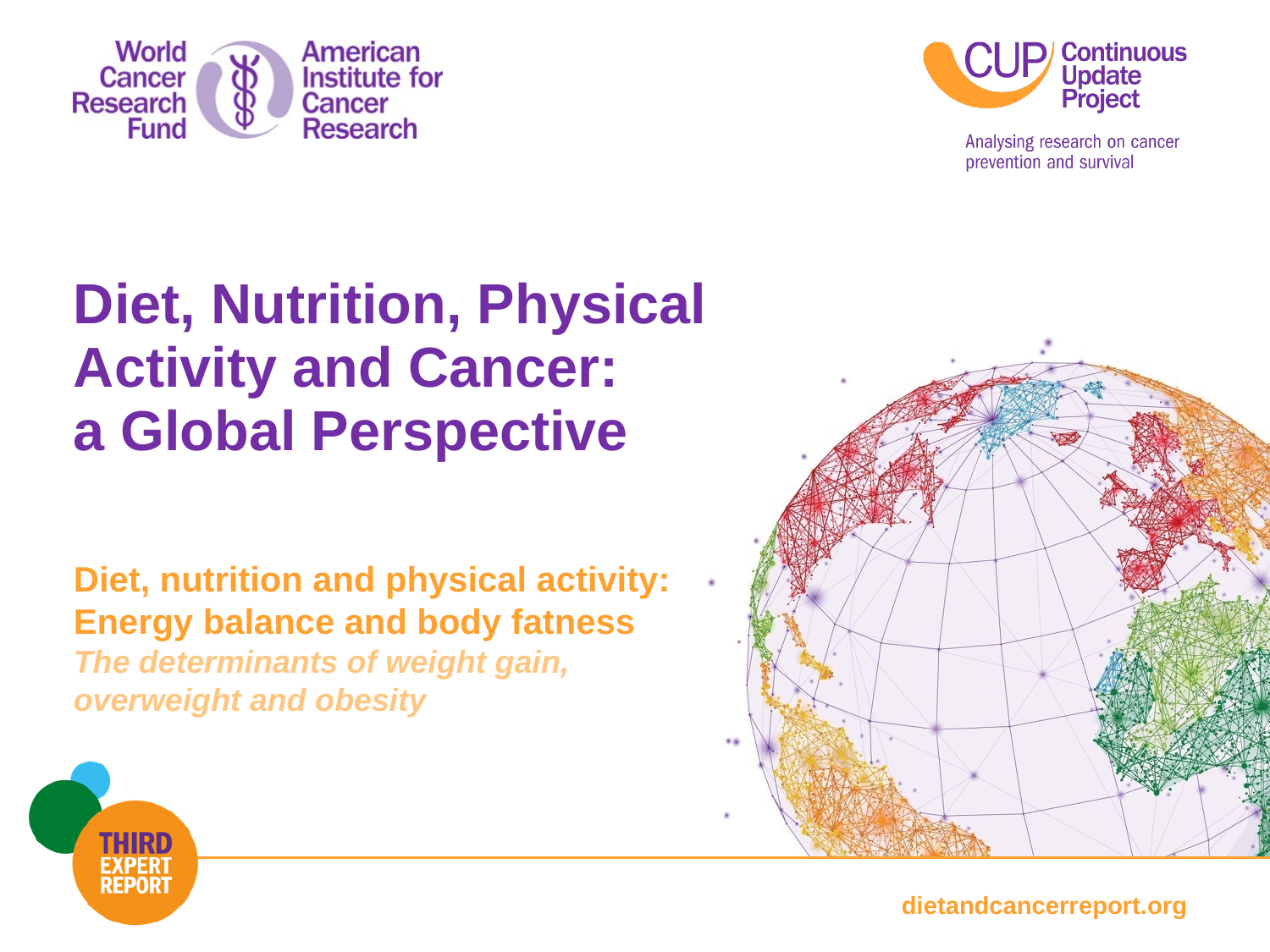

Diet, nutrition and physical activity: Energy balance and body fatness
The determinants of weight gain, overweight and obesity